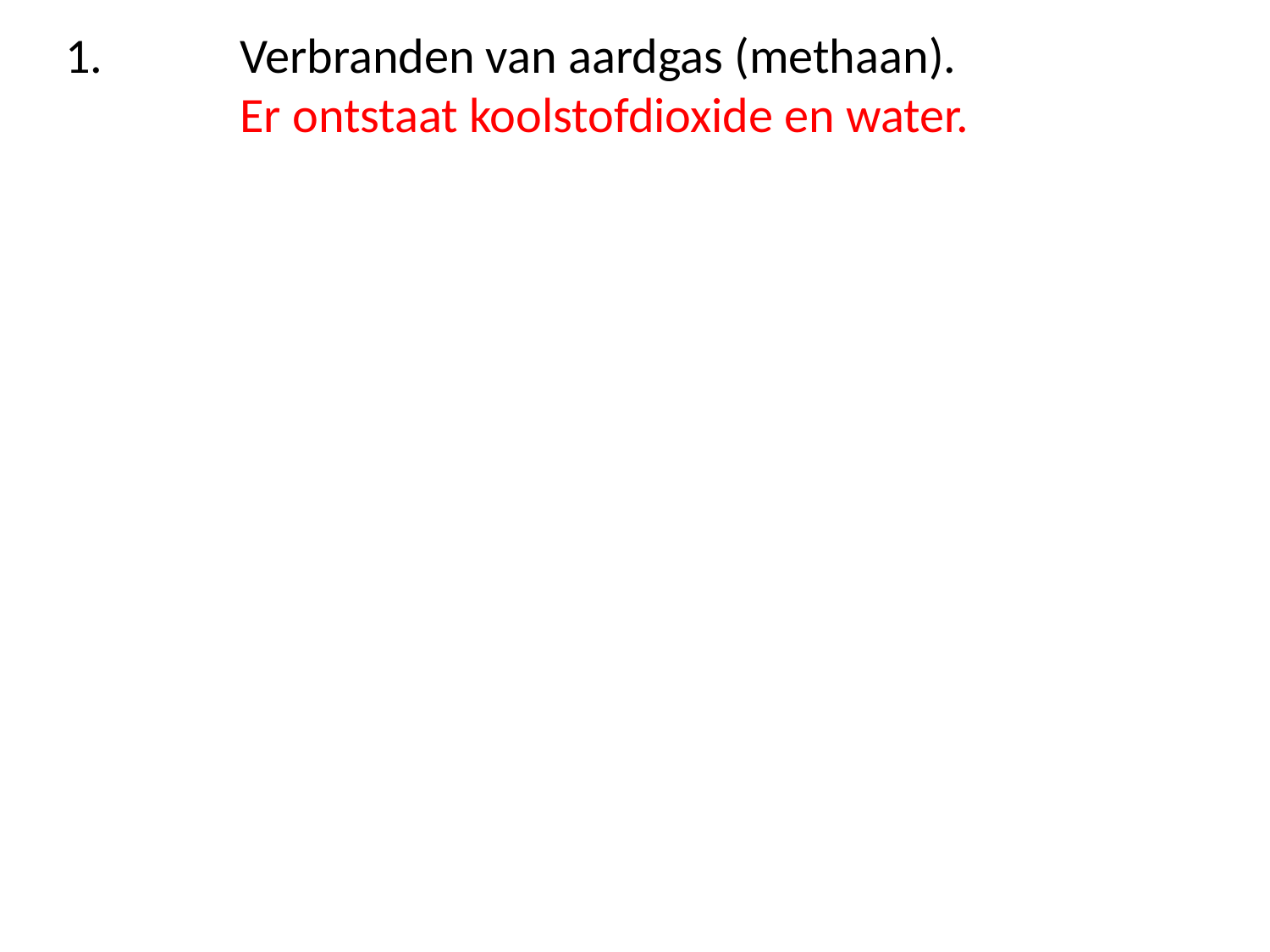

Verbranden van aardgas (methaan).                         	Er ontstaat koolstofdioxide en water.